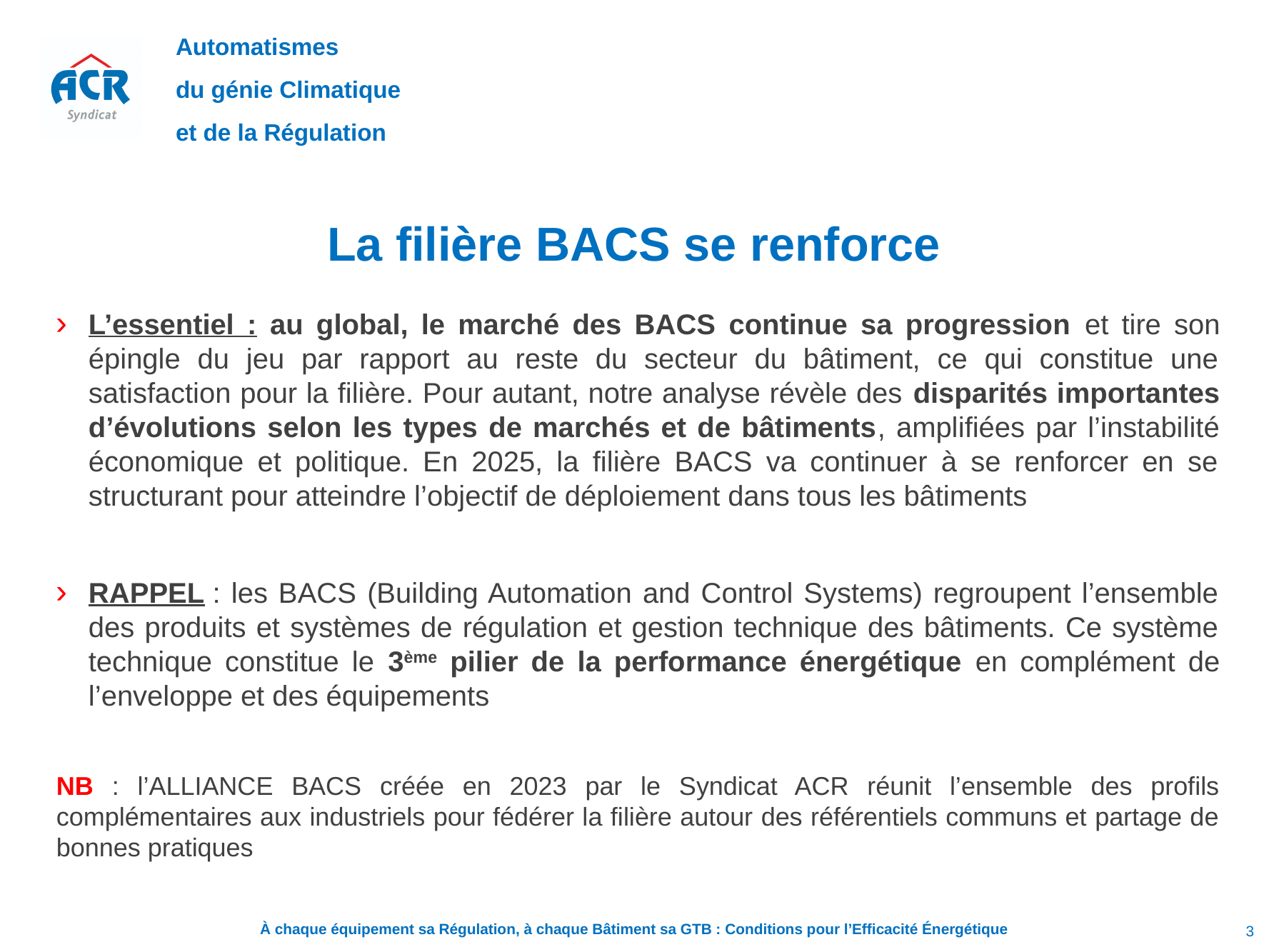

La filière BACS se renforce
L’essentiel : au global, le marché des BACS continue sa progression et tire son épingle du jeu par rapport au reste du secteur du bâtiment, ce qui constitue une satisfaction pour la filière. Pour autant, notre analyse révèle des disparités importantes d’évolutions selon les types de marchés et de bâtiments, amplifiées par l’instabilité économique et politique. En 2025, la filière BACS va continuer à se renforcer en se structurant pour atteindre l’objectif de déploiement dans tous les bâtiments

RAPPEL : les BACS (Building Automation and Control Systems) regroupent l’ensemble des produits et systèmes de régulation et gestion technique des bâtiments. Ce système technique constitue le 3ème pilier de la performance énergétique en complément de l’enveloppe et des équipements

NB : l’ALLIANCE BACS créée en 2023 par le Syndicat ACR réunit l’ensemble des profils complémentaires aux industriels pour fédérer la filière autour des référentiels communs et partage de bonnes pratiques